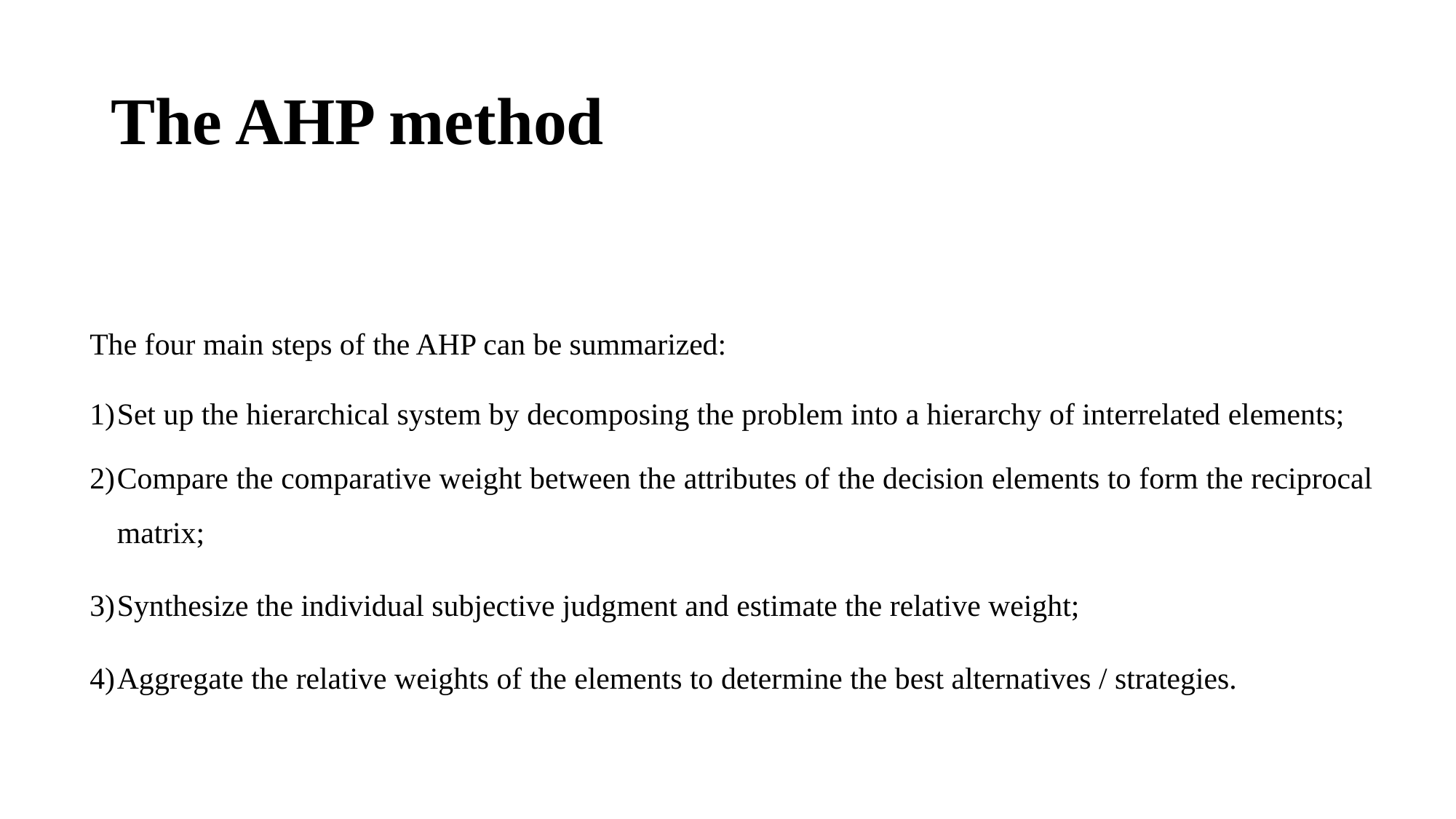

# The AHP method
The four main steps of the AHP can be summarized:
Set up the hierarchical system by decomposing the problem into a hierarchy of interrelated elements;
Compare the comparative weight between the attributes of the decision elements to form the reciprocal matrix;
Synthesize the individual subjective judgment and estimate the relative weight;
Aggregate the relative weights of the elements to determine the best alternatives / strategies.